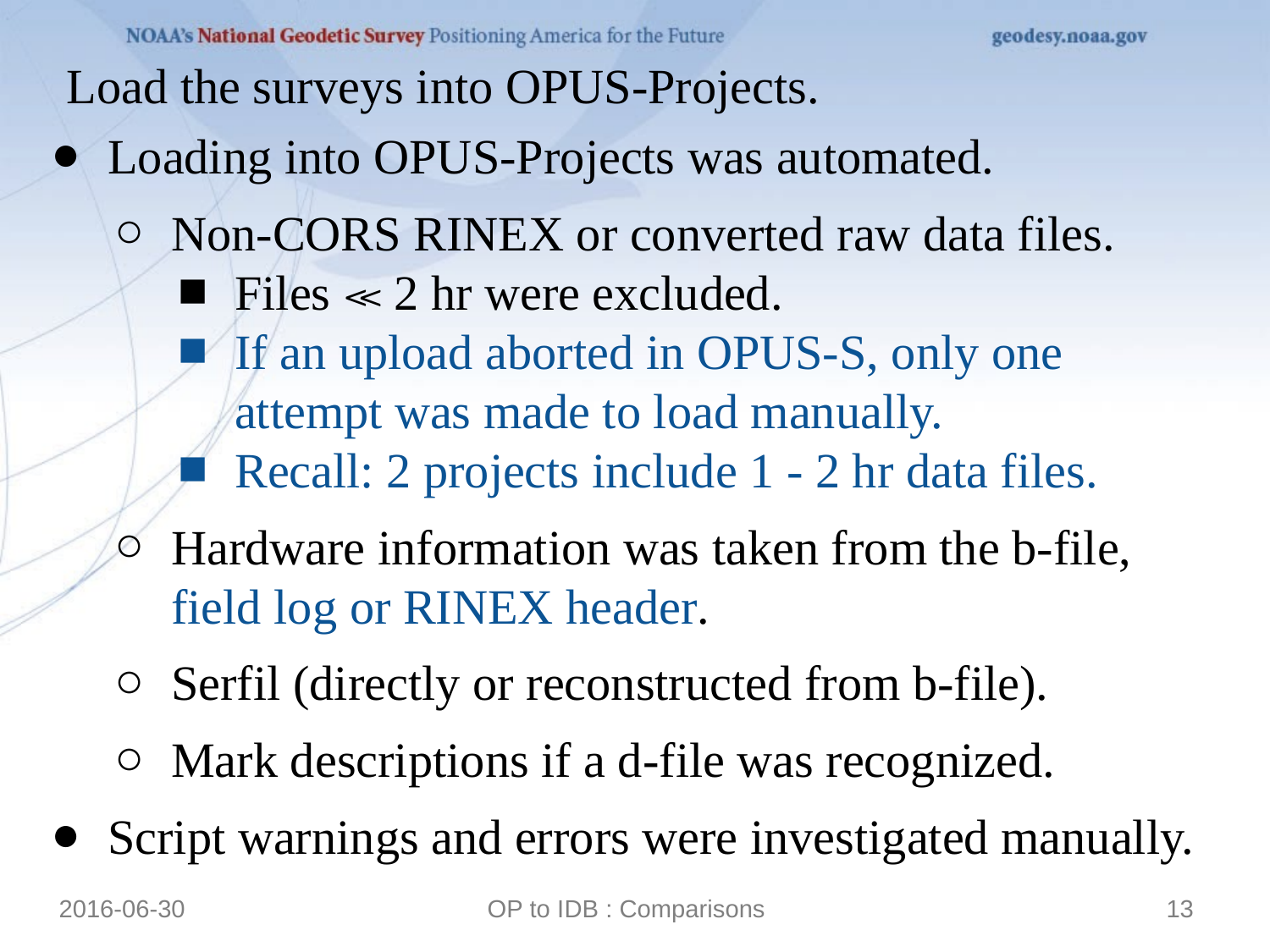

Load the surveys into OPUS-Projects.
Loading into OPUS-Projects was automated.
Non-CORS RINEX or converted raw data files.
Files ≪ 2 hr were excluded.
If an upload aborted in OPUS-S, only one attempt was made to load manually.
Recall: 2 projects include 1 - 2 hr data files.
Hardware information was taken from the b-file, field log or RINEX header.
Serfil (directly or reconstructed from b-file).
Mark descriptions if a d-file was recognized.
Script warnings and errors were investigated manually.
2016-06-30
OP to IDB : Comparisons
13